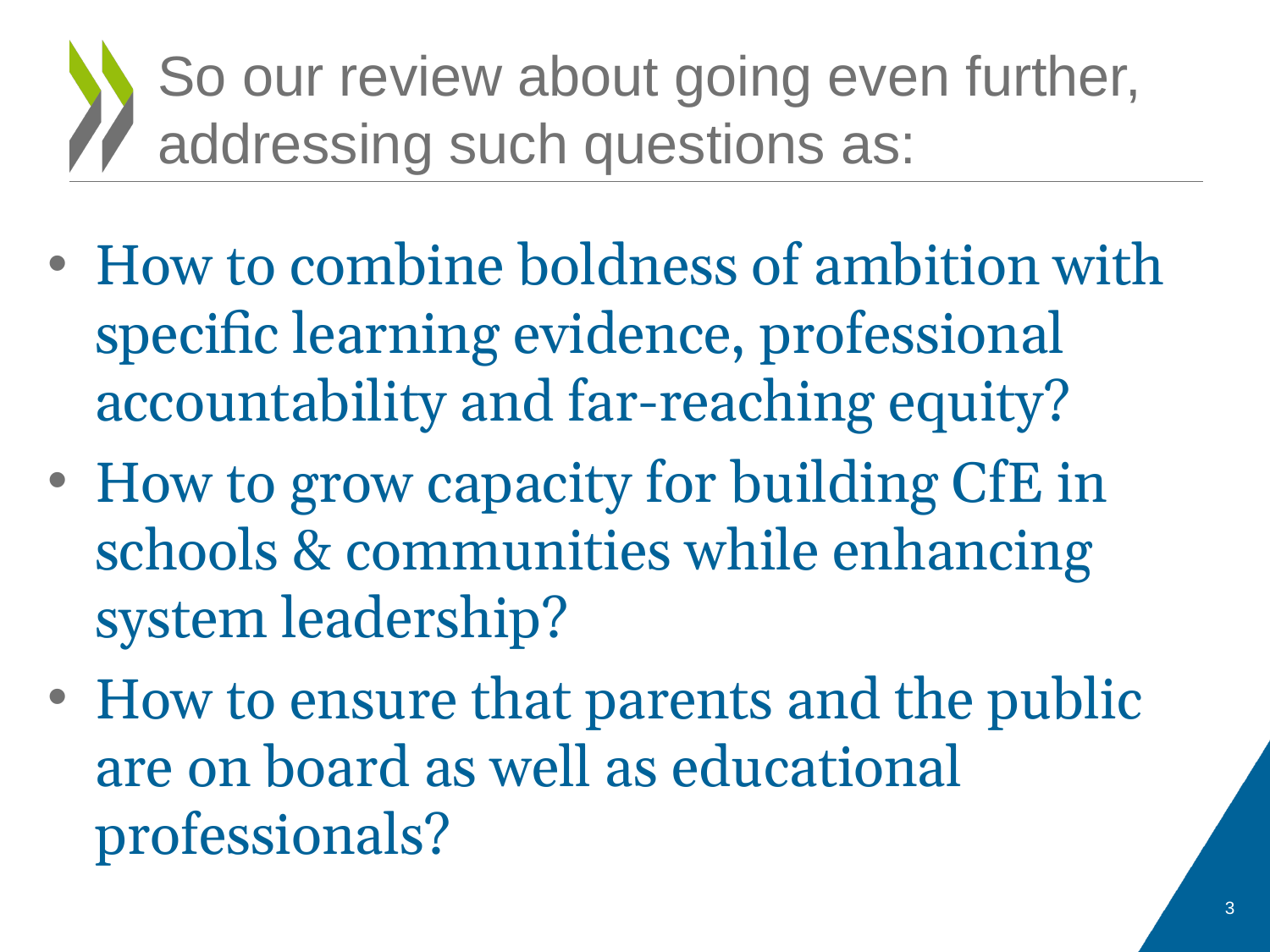

# So our review about going even further, addressing such questions as:
How to combine boldness of ambition with specific learning evidence, professional accountability and far-reaching equity?
How to grow capacity for building CfE in schools & communities while enhancing system leadership?
How to ensure that parents and the public are on board as well as educational professionals?

3